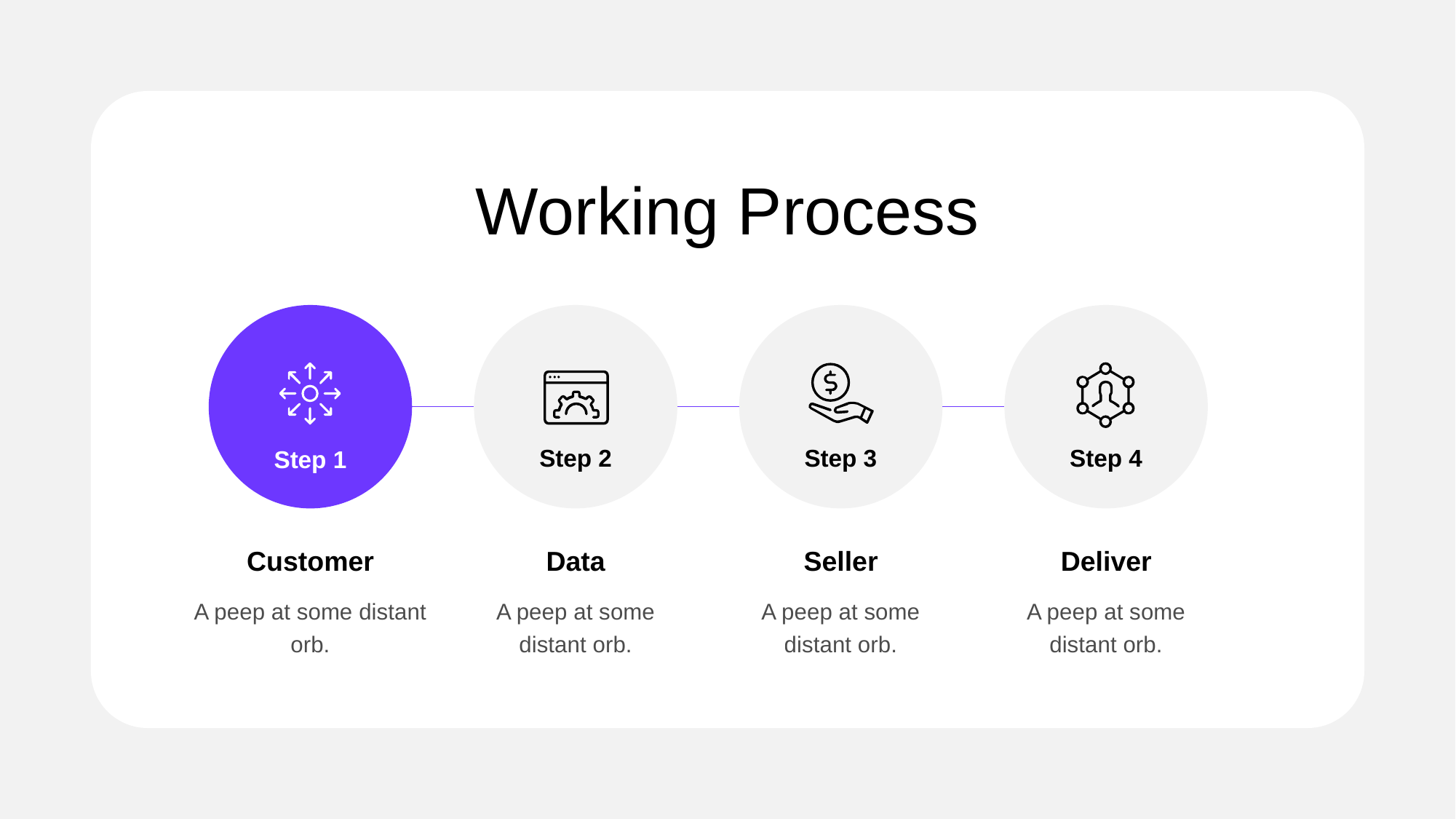

# Working Process
Step 1
Step 2
Step 3
Step 4

Customer
A peep at some distant orb.
Data
A peep at some distant orb.
Seller
A peep at some distant orb.
Deliver
A peep at some distant orb.